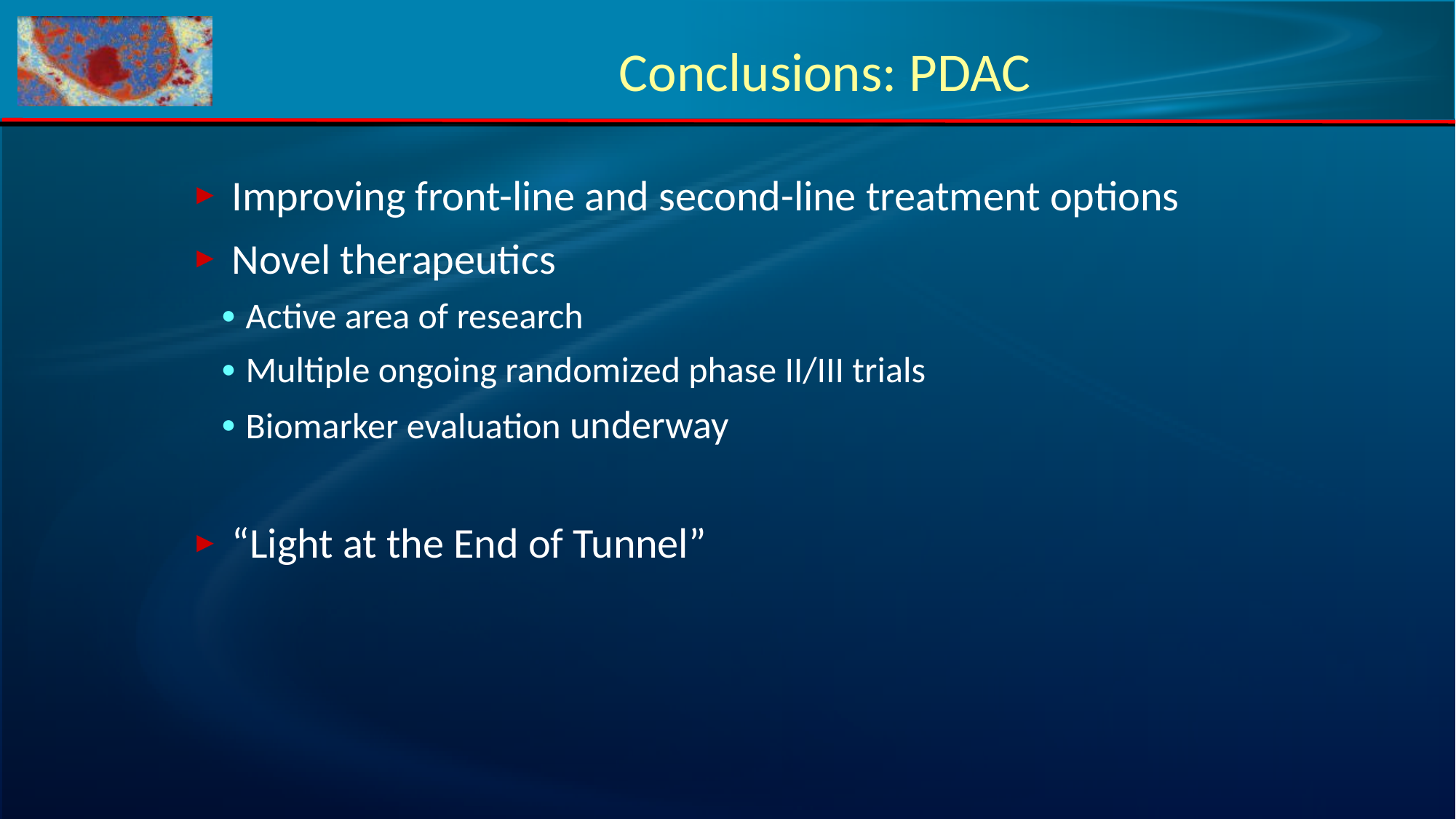

# Conclusions: PDAC
Improving front-line and second-line treatment options
Novel therapeutics
Active area of research
Multiple ongoing randomized phase II/III trials
Biomarker evaluation underway

“Light at the End of Tunnel”